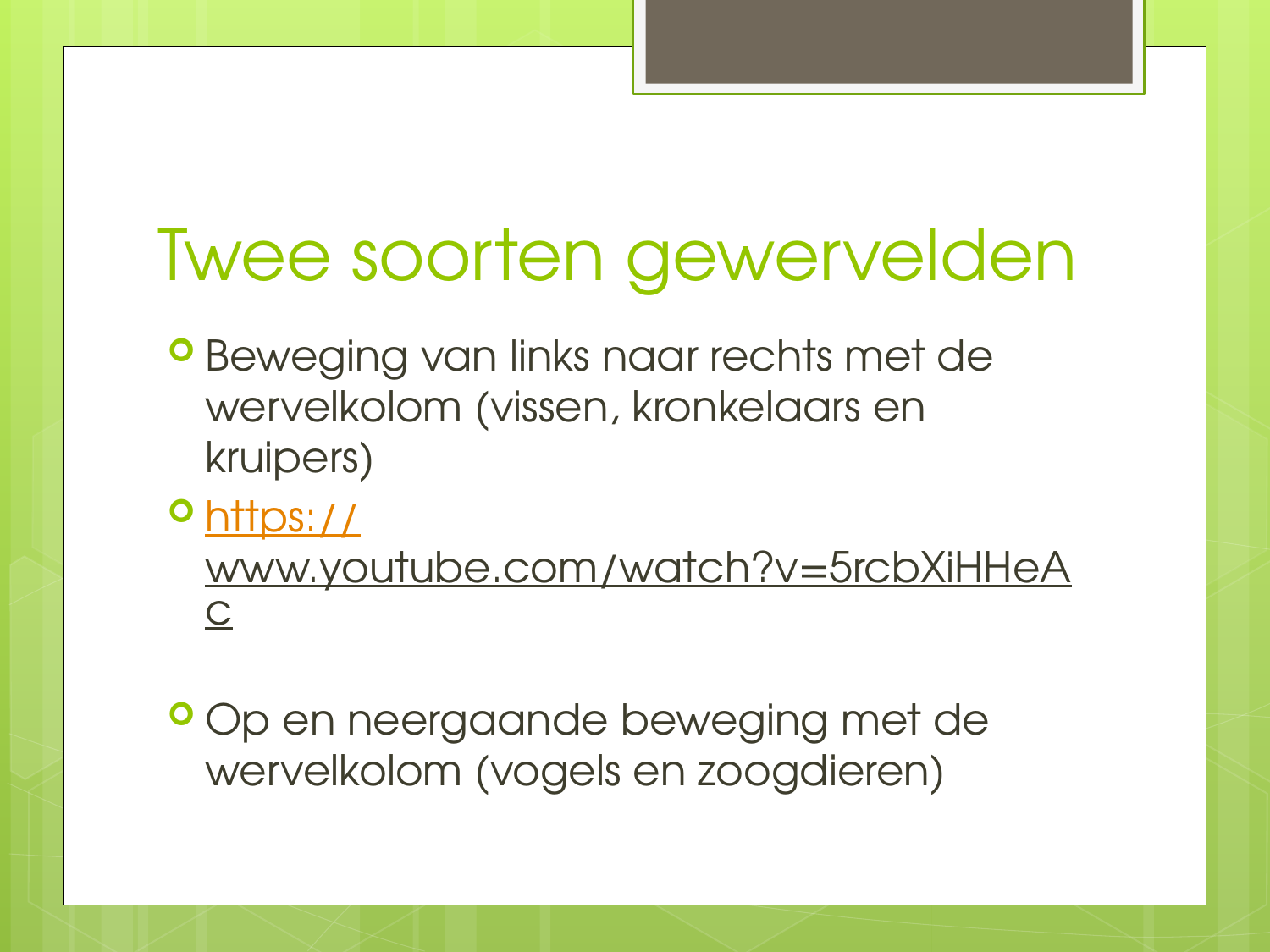

# Twee soorten gewervelden
Beweging van links naar rechts met de wervelkolom (vissen, kronkelaars en kruipers)
https://www.youtube.com/watch?v=5rcbXiHHeAc
Op en neergaande beweging met de wervelkolom (vogels en zoogdieren)